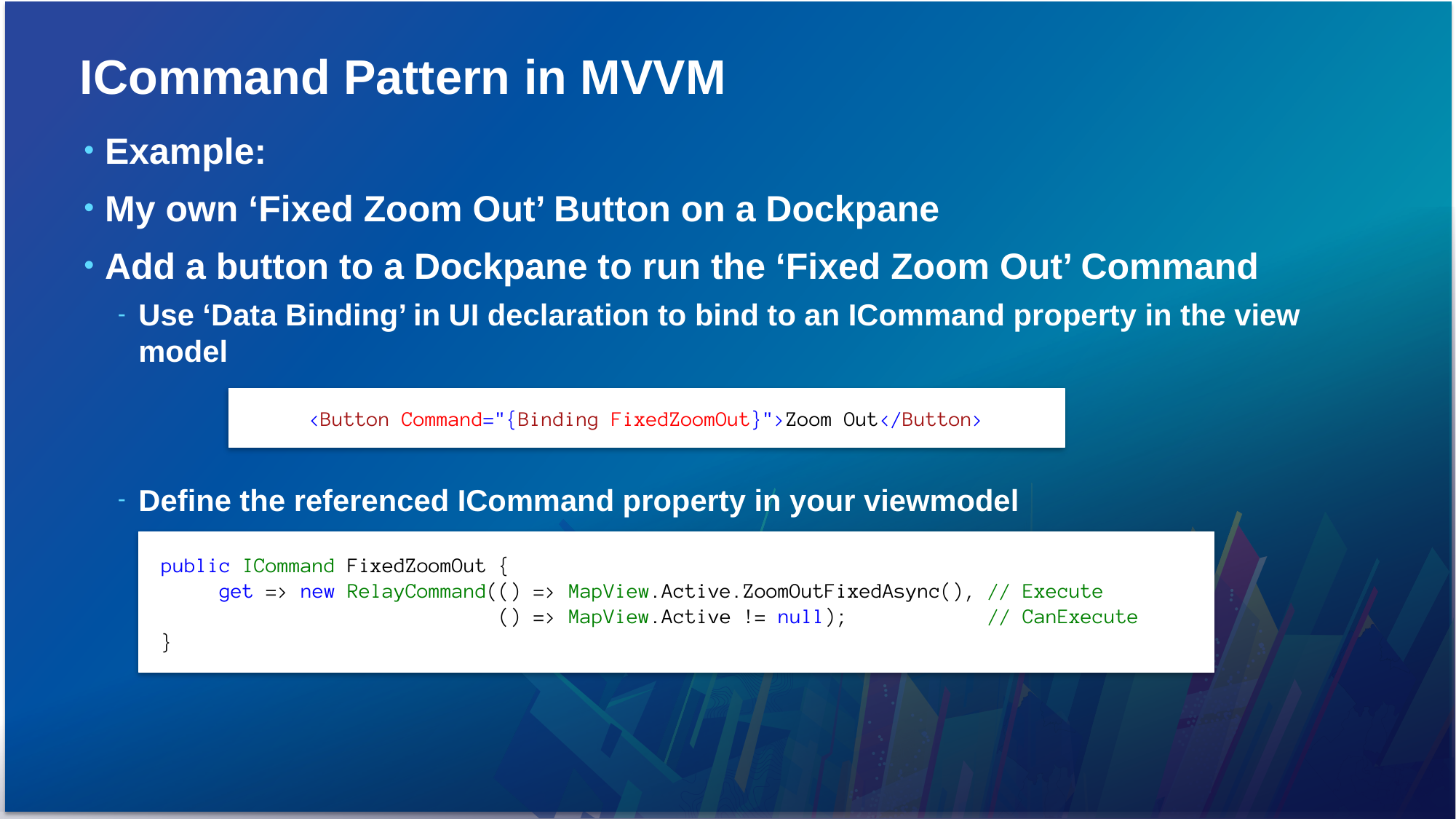

# ICommand Pattern in MVVM
Example:
My own ‘Fixed Zoom Out’ Button on a Dockpane
Add a button to a Dockpane to run the ‘Fixed Zoom Out’ Command
Use ‘Data Binding’ in UI declaration to bind to an ICommand property in the view model

Define the referenced ICommand property in your viewmodel

<Button Command="{Binding FixedZoomOut}">Zoom Out</Button>
 public ICommand FixedZoomOut {
      get => new RelayCommand(() => MapView.Active.ZoomOutFixedAsync(), // Execute
                              () => MapView.Active != null);            // CanExecute
 }